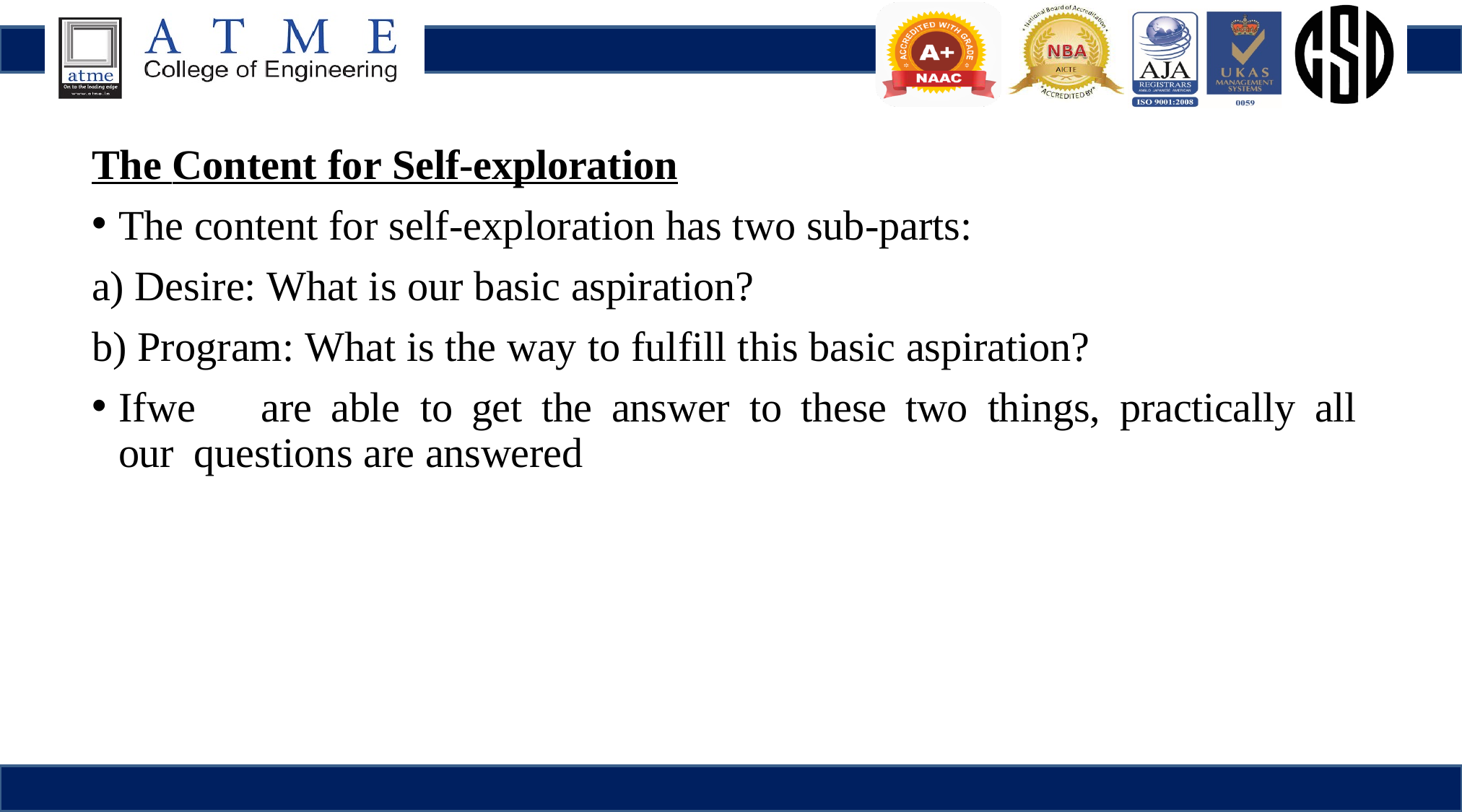

The Content for Self-exploration
The content for self-exploration has two sub-parts:
Desire: What is our basic aspiration?
Program: What is the way to fulfill this basic aspiration?
If	we	are	able	to	get	the	answer	to	these	two	things,	practically	all	our 	questions are answered